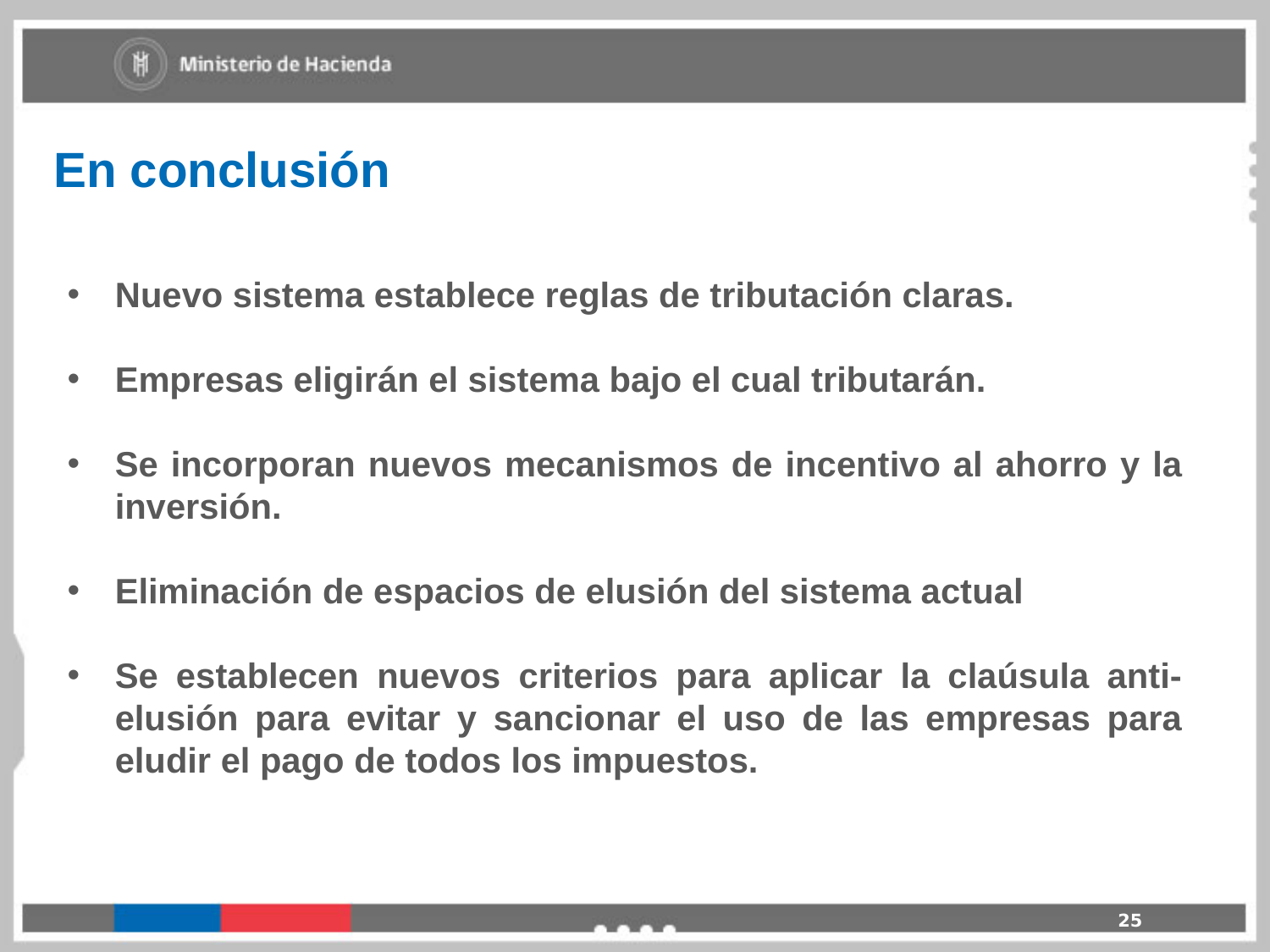

En conclusión
Nuevo sistema establece reglas de tributación claras.
Empresas eligirán el sistema bajo el cual tributarán.
Se incorporan nuevos mecanismos de incentivo al ahorro y la inversión.
Eliminación de espacios de elusión del sistema actual
Se establecen nuevos criterios para aplicar la claúsula anti-elusión para evitar y sancionar el uso de las empresas para eludir el pago de todos los impuestos.

25